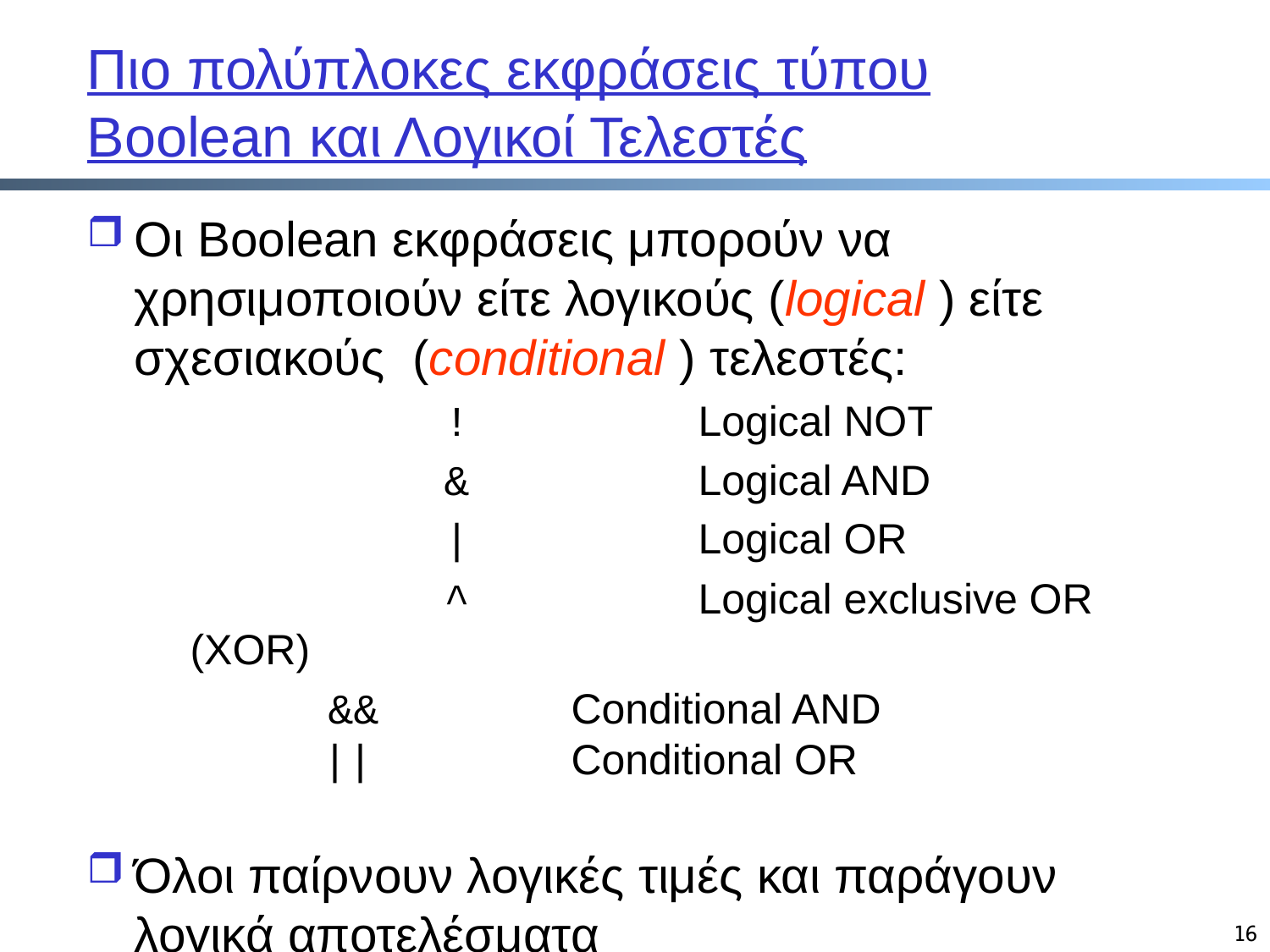

# Πιο πολύπλοκες εκφράσεις τύπου Boolean και Λογικοί Τελεστές
Οι Boolean εκφράσεις μπορούν να χρησιμοποιούν είτε λογικούς (logical ) είτε σχεσιακούς  (conditional ) τελεστές:
			!		Logical NOT
			&		Logical AND
			|		Logical OR
			^		Logical exclusive OR (XOR)
       &&		Conditional AND
          ||		Conditional OR
Όλοι παίρνουν λογικές τιμές και παράγουν λογικά αποτελέσματα
16